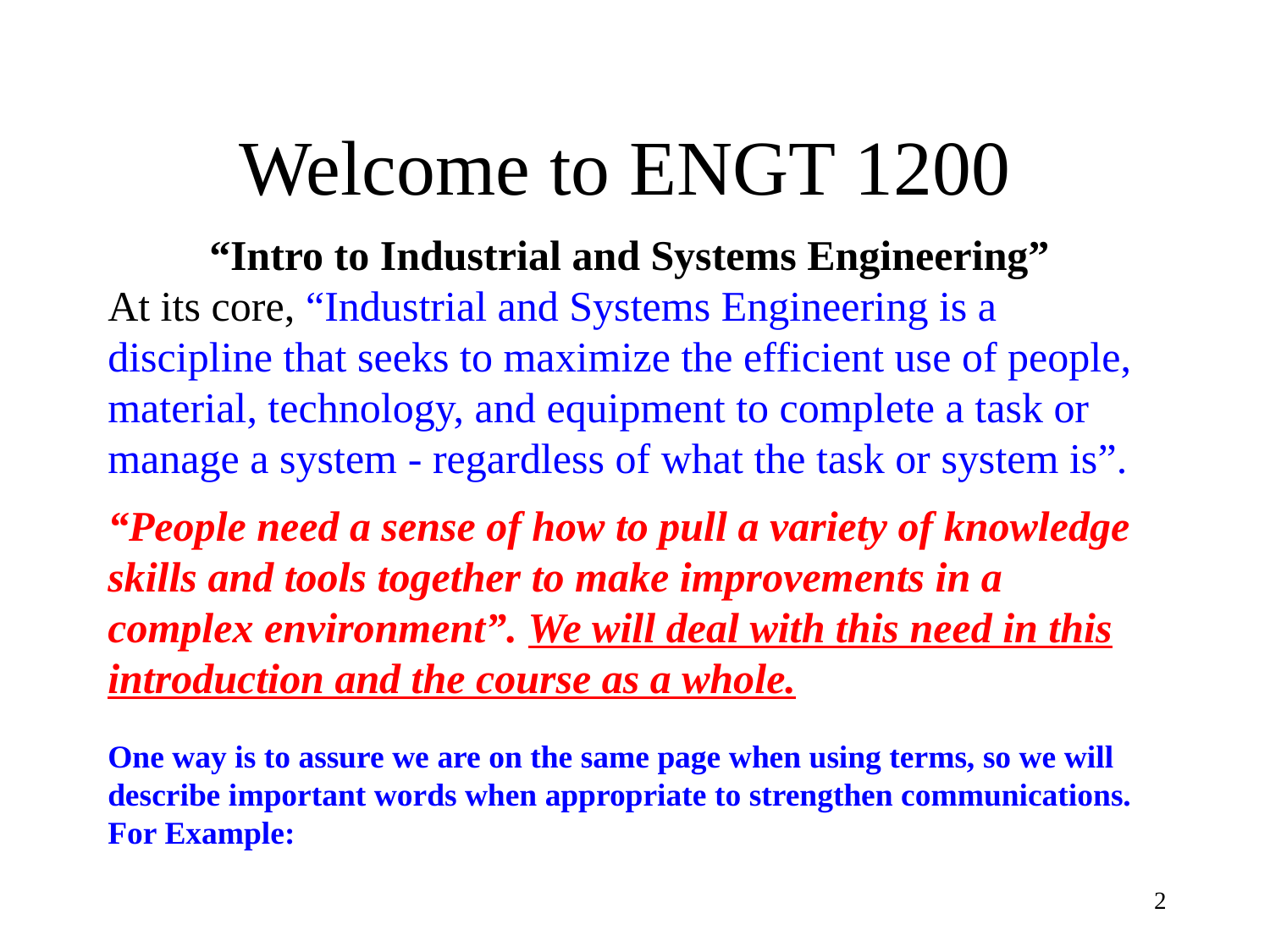

# Welcome to ENGT 1200
“Intro to Industrial and Systems Engineering”
At its core, “Industrial and Systems Engineering is a discipline that seeks to maximize the efficient use of people, material, technology, and equipment to complete a task or manage a system - regardless of what the task or system is”.

“People need a sense of how to pull a variety of knowledge skills and tools together to make improvements in a complex environment”. We will deal with this need in this introduction and the course as a whole.

One way is to assure we are on the same page when using terms, so we will describe important words when appropriate to strengthen communications. For Example:
2